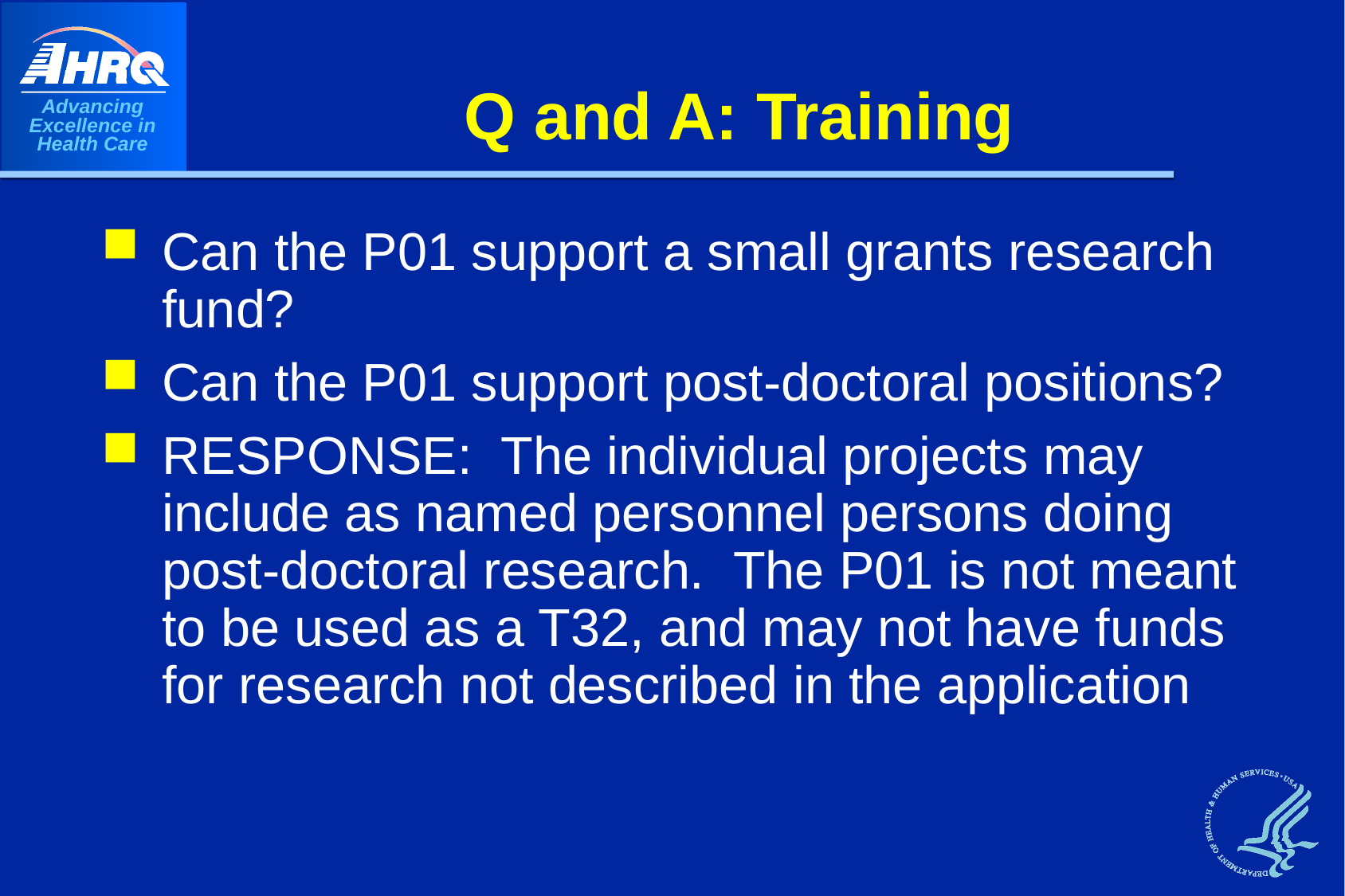

# Q and A: Training
Can the P01 support a small grants research fund?
Can the P01 support post-doctoral positions?
RESPONSE:  The individual projects may include as named personnel persons doing post-doctoral research.  The P01 is not meant to be used as a T32, and may not have funds for research not described in the application